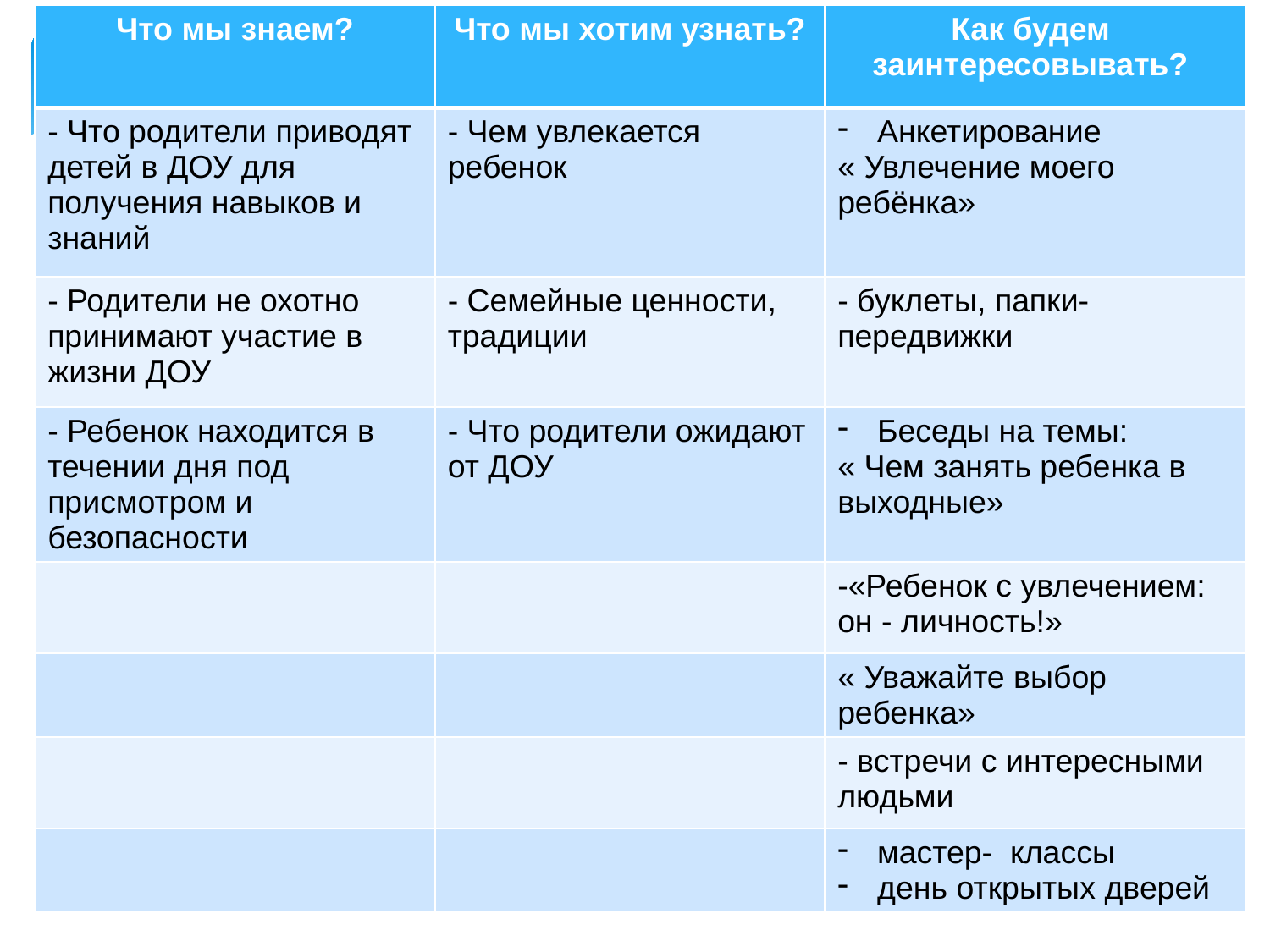

| Что мы знаем? | Что мы хотим узнать? | Как будем заинтересовывать? |
| --- | --- | --- |
| - Что родители приводят детей в ДОУ для получения навыков и знаний | - Чем увлекается ребенок | Анкетирование « Увлечение моего ребёнка» |
| - Родители не охотно принимают участие в жизни ДОУ | - Семейные ценности, традиции | - буклеты, папки- передвижки |
| - Ребенок находится в течении дня под присмотром и безопасности | - Что родители ожидают от ДОУ | Беседы на темы: « Чем занять ребенка в выходные» |
|  |  | -«Ребенок с увлечением: он - личность!» |
|  |  | « Уважайте выбор ребенка» |
|  |  | - встречи с интересными людьми |
|  |  | мастер- классы день открытых дверей |